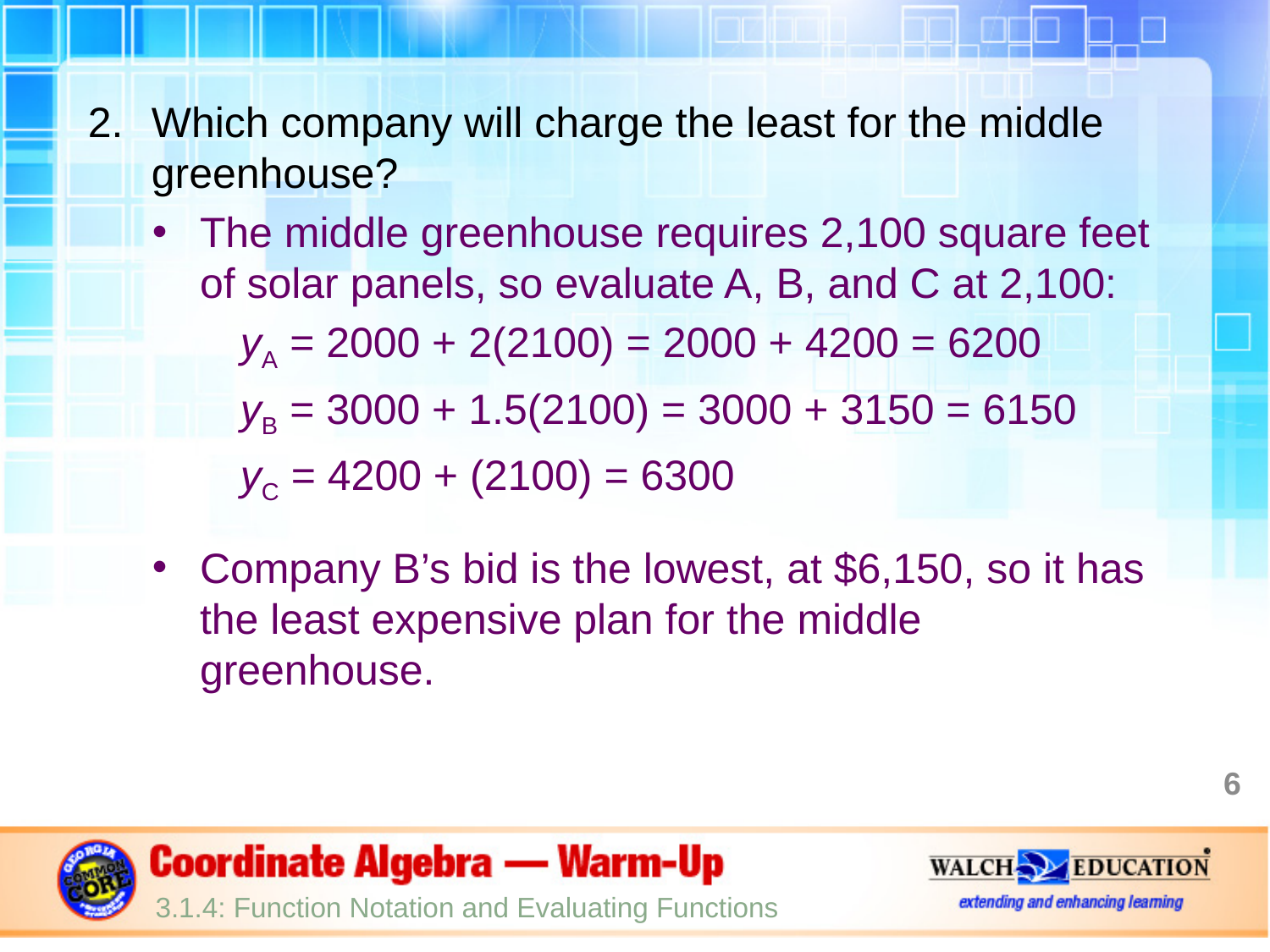

Which company will charge the least for the middle greenhouse?
The middle greenhouse requires 2,100 square feet of solar panels, so evaluate A, B, and C at 2,100:
yA = 2000 + 2(2100) = 2000 + 4200 = 6200
yB = 3000 + 1.5(2100) = 3000 + 3150 = 6150
yC = 4200 + (2100) = 6300

Company B’s bid is the lowest, at $6,150, so it has the least expensive plan for the middle greenhouse.

6

3.1.4: Function Notation and Evaluating Functions